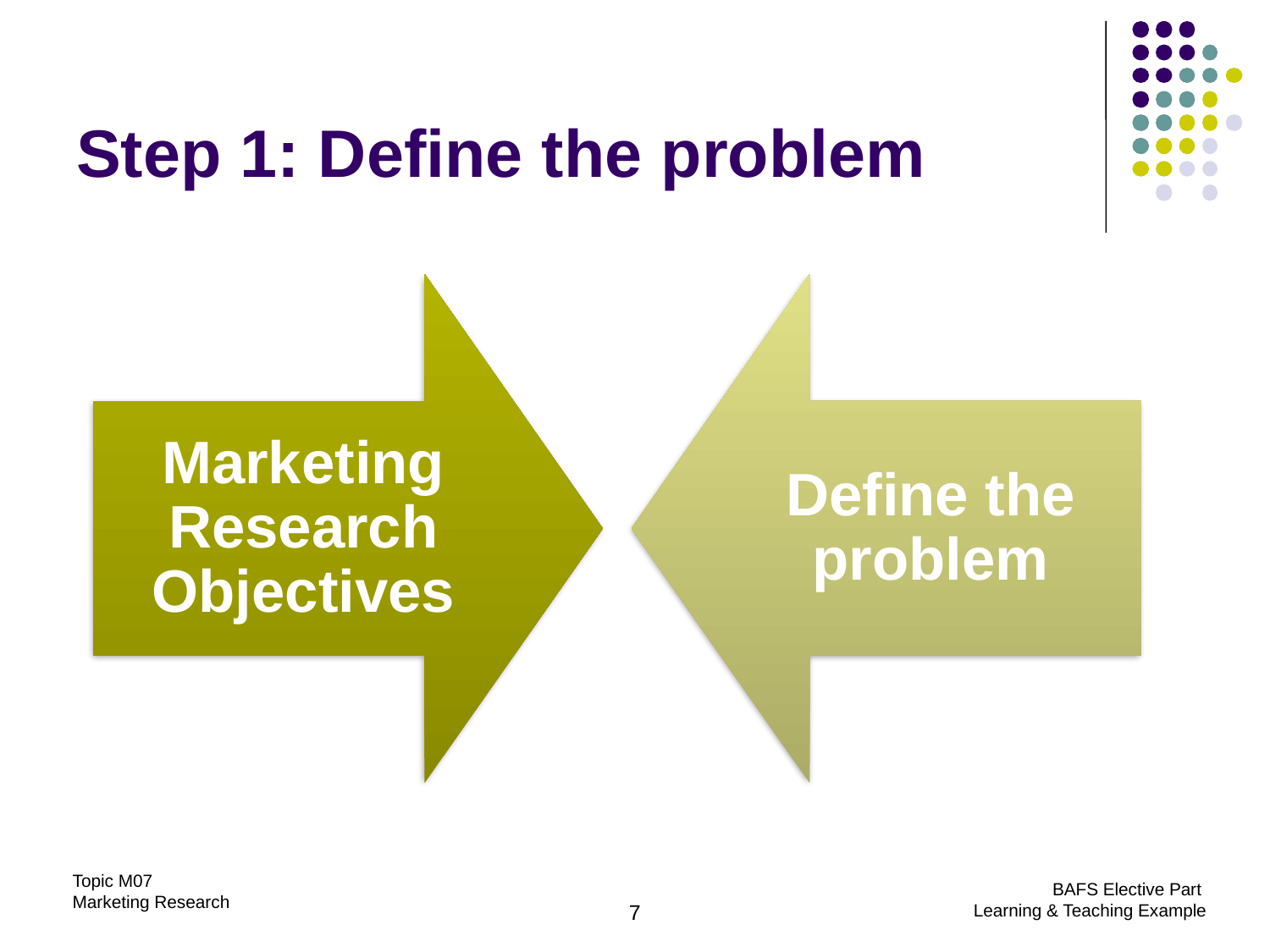

Step 1: Define the problem
Marketing Research Objectives
Define the problem

7